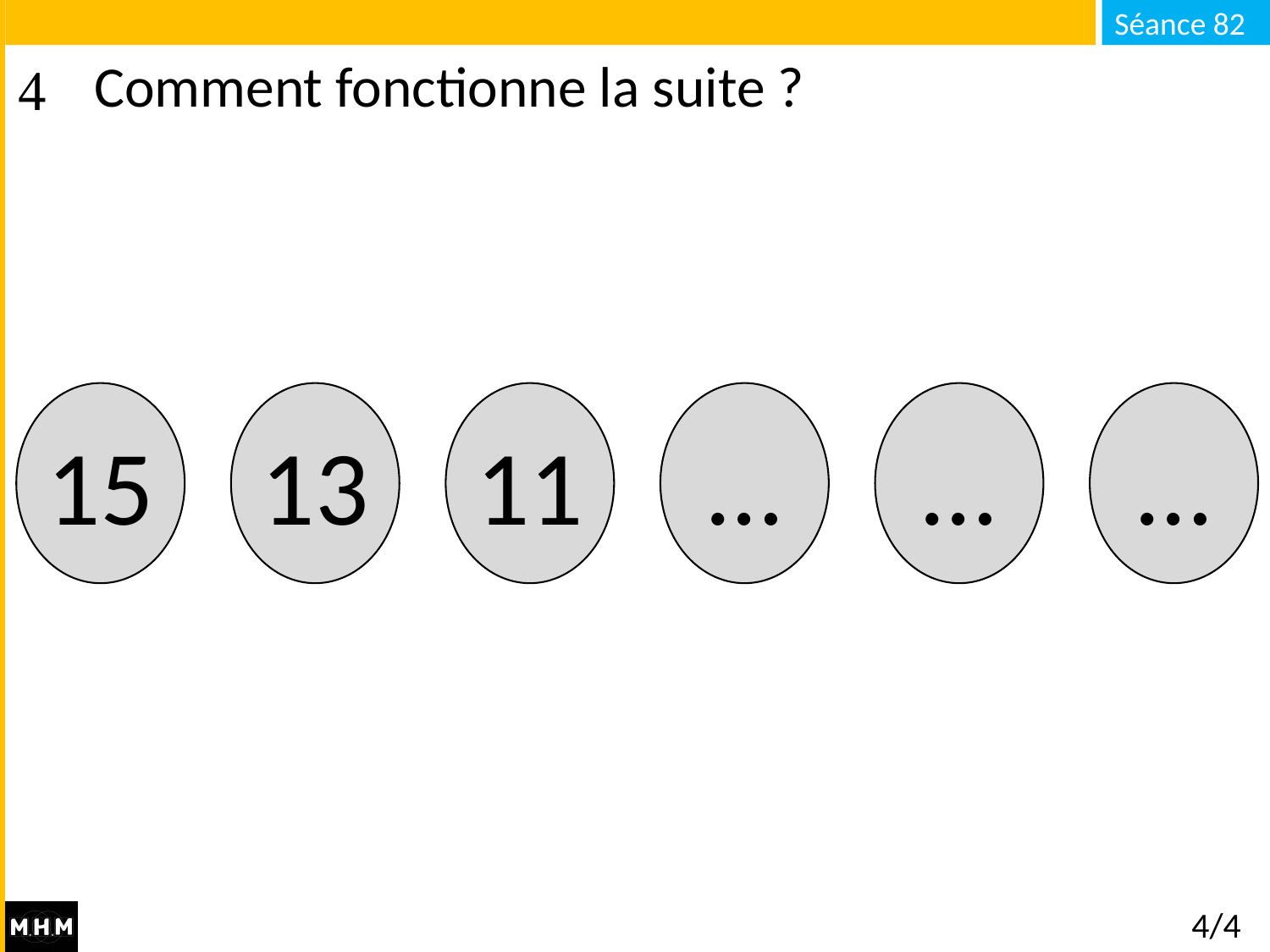

# Comment fonctionne la suite ?
15
13
11
…
…
…
4/4